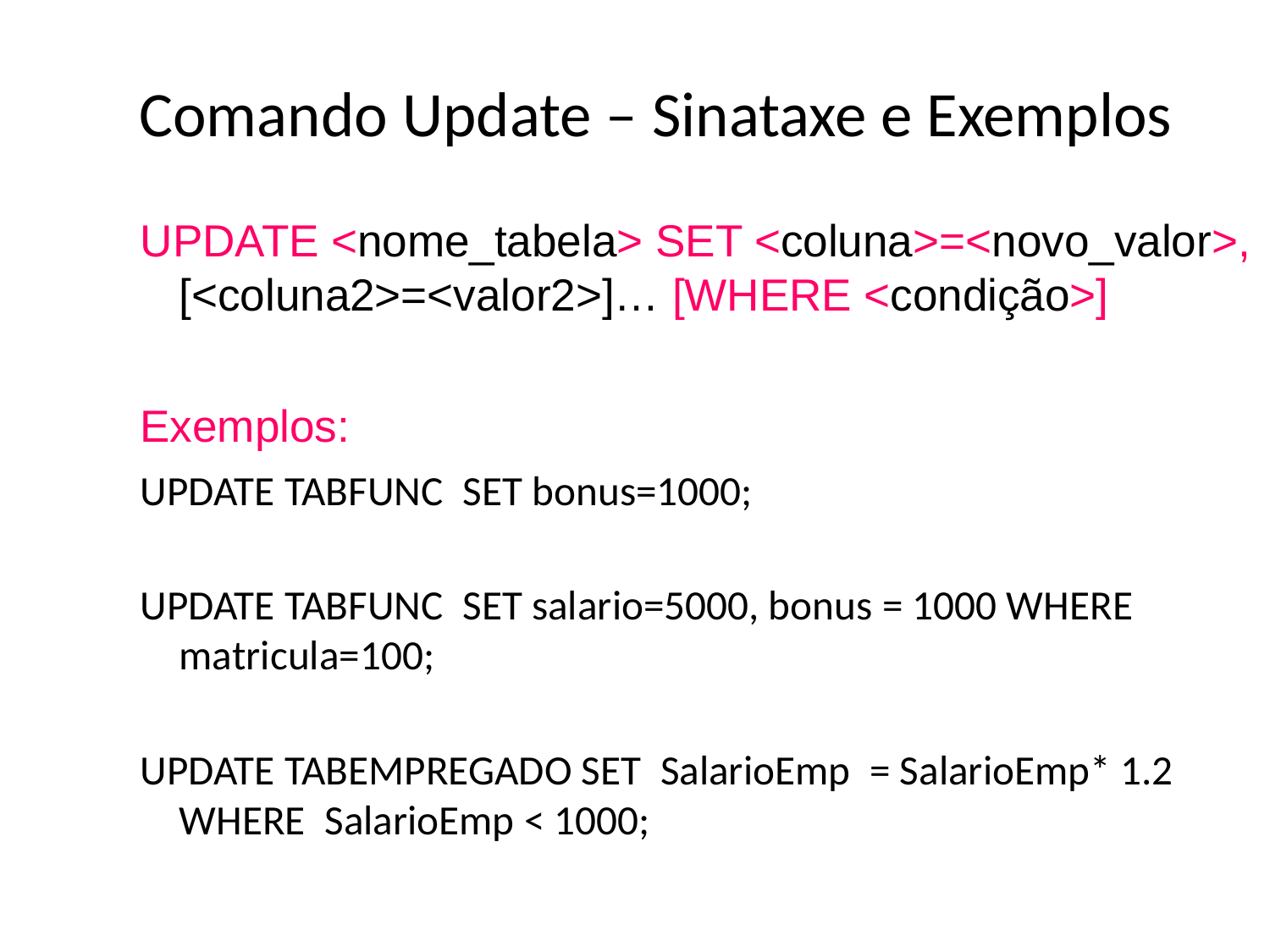

# Comando Update – Sinataxe e Exemplos
UPDATE <nome_tabela> SET <coluna>=<novo_valor>,[<coluna2>=<valor2>]… [WHERE <condição>]
Exemplos:
UPDATE TABFUNC  SET bonus=1000;

UPDATE TABFUNC  SET salario=5000, bonus = 1000 WHERE matricula=100;

UPDATE TABEMPREGADO SET  SalarioEmp  = SalarioEmp* 1.2  WHERE  SalarioEmp < 1000;